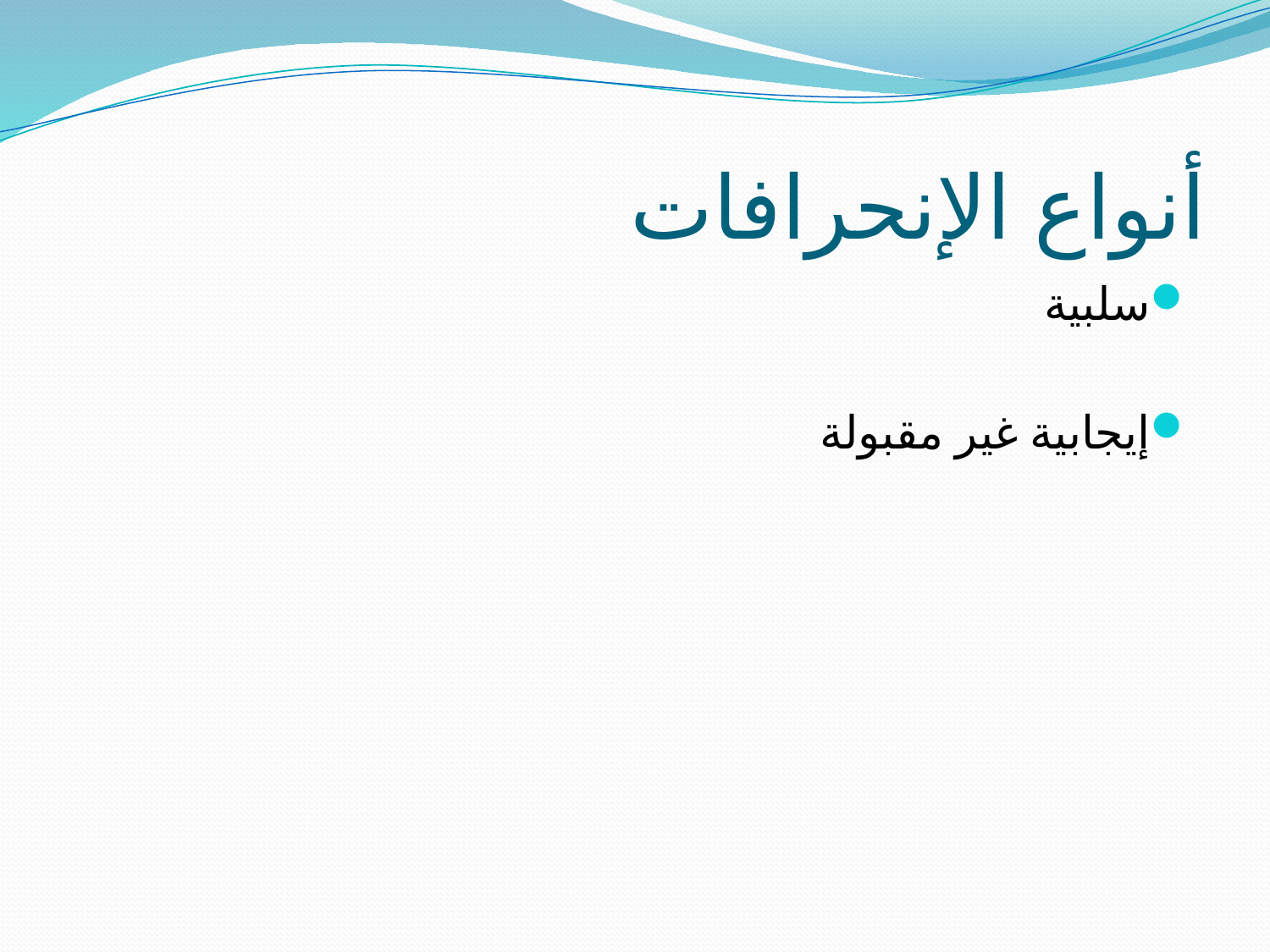

# أنواع الإنحرافات
سلبية

إيجابية غير مقبولة